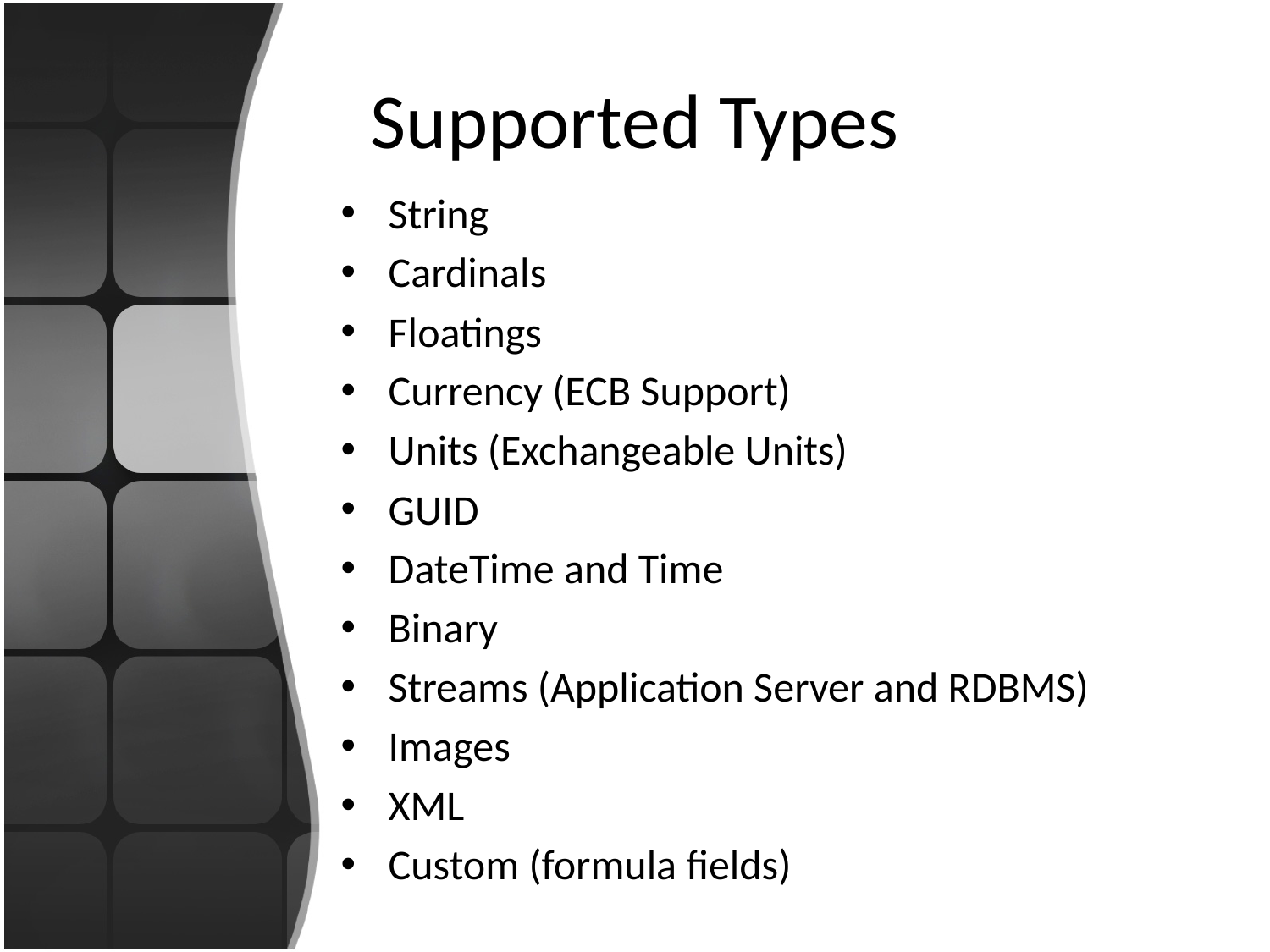

# Supported Types
String
Cardinals
Floatings
Currency (ECB Support)
Units (Exchangeable Units)
GUID
DateTime and Time
Binary
Streams (Application Server and RDBMS)
Images
XML
Custom (formula fields)